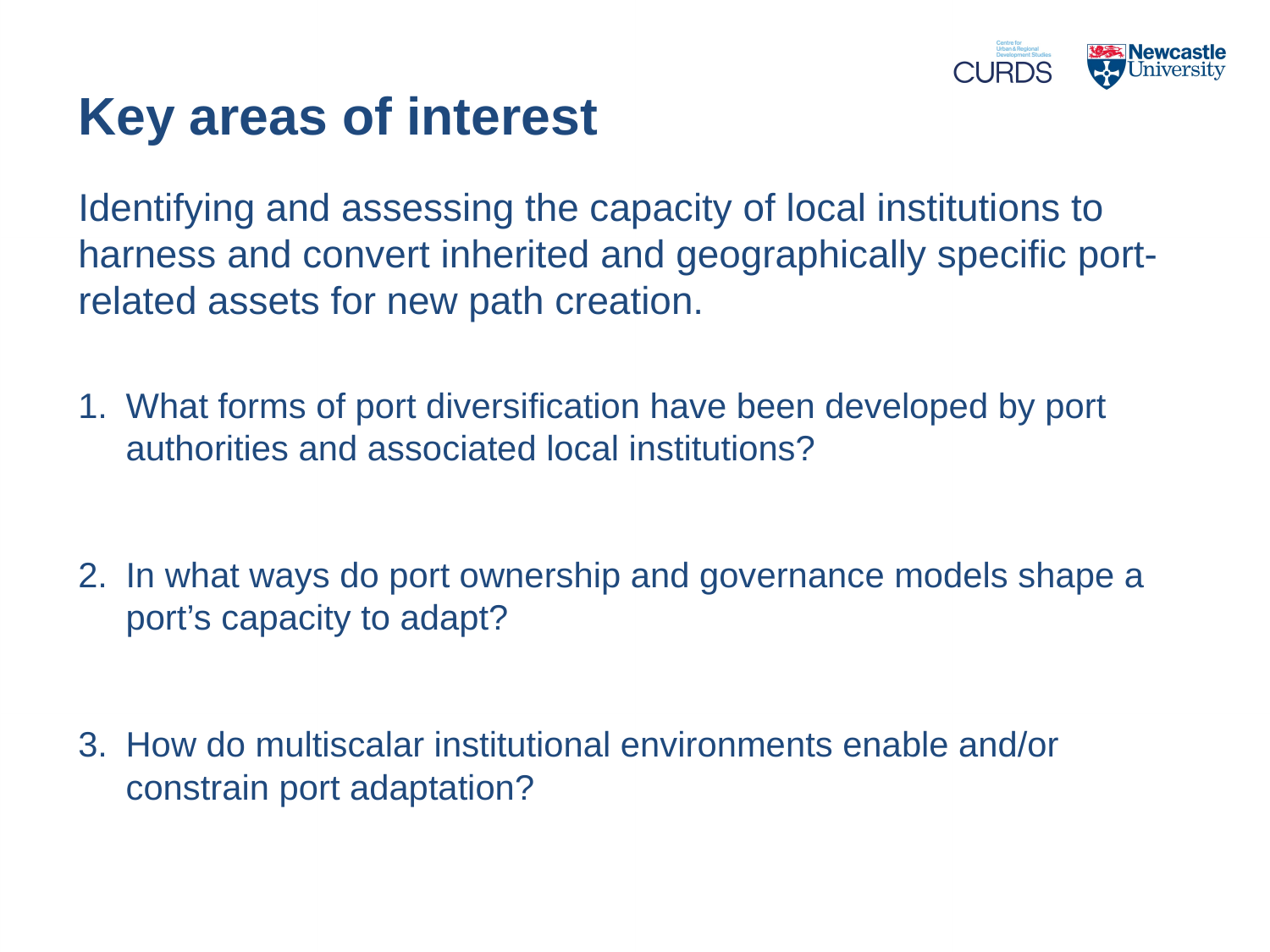

# Key areas of interest
Identifying and assessing the capacity of local institutions to harness and convert inherited and geographically specific port-related assets for new path creation.

What forms of port diversification have been developed by port authorities and associated local institutions?

In what ways do port ownership and governance models shape a port’s capacity to adapt?

How do multiscalar institutional environments enable and/or constrain port adaptation?